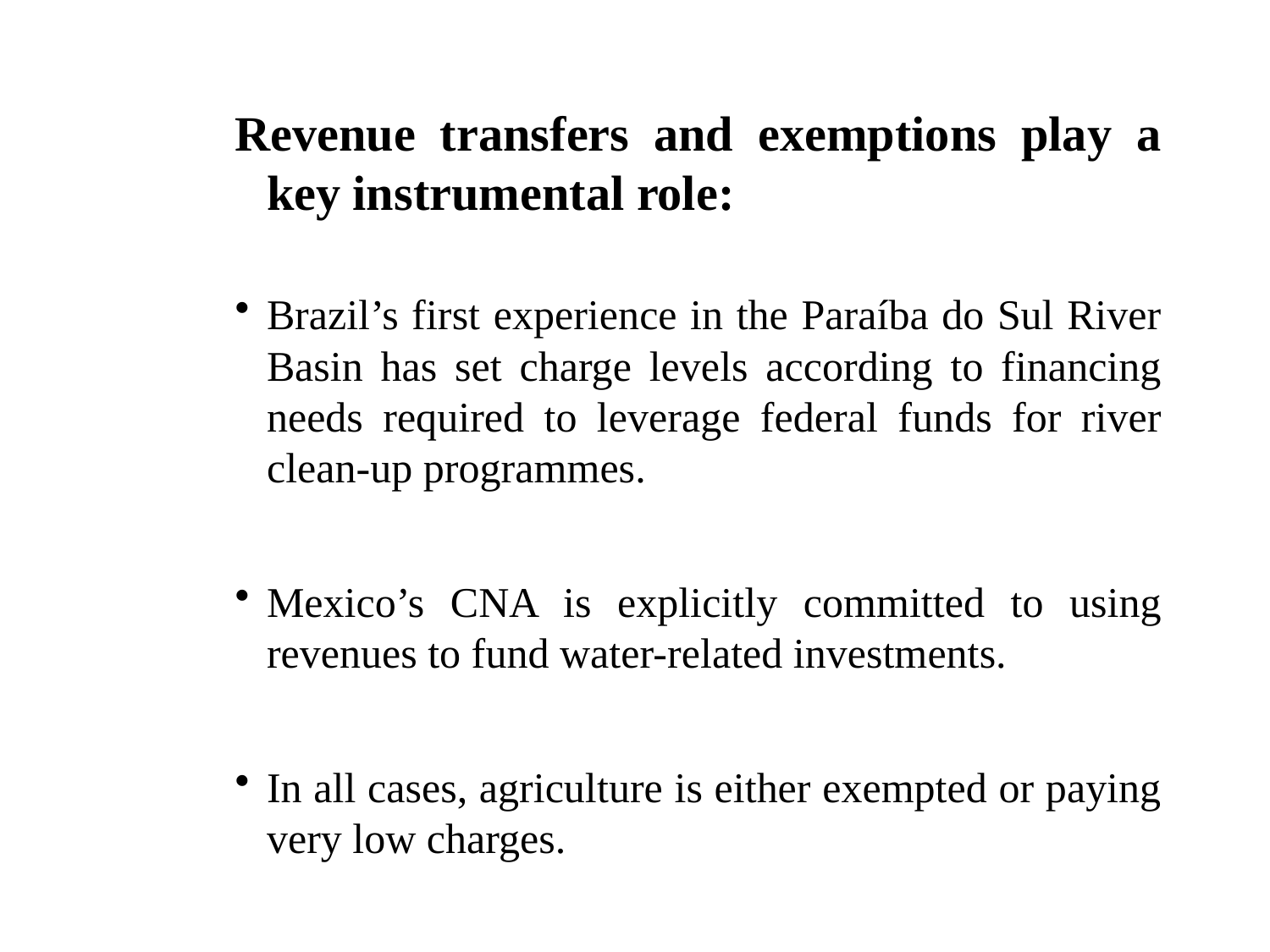

#
Revenue transfers and exemptions play a key instrumental role:

Brazil’s first experience in the Paraíba do Sul River Basin has set charge levels according to financing needs required to leverage federal funds for river clean-up programmes.

Mexico’s CNA is explicitly committed to using revenues to fund water-related investments.

In all cases, agriculture is either exempted or paying very low charges.